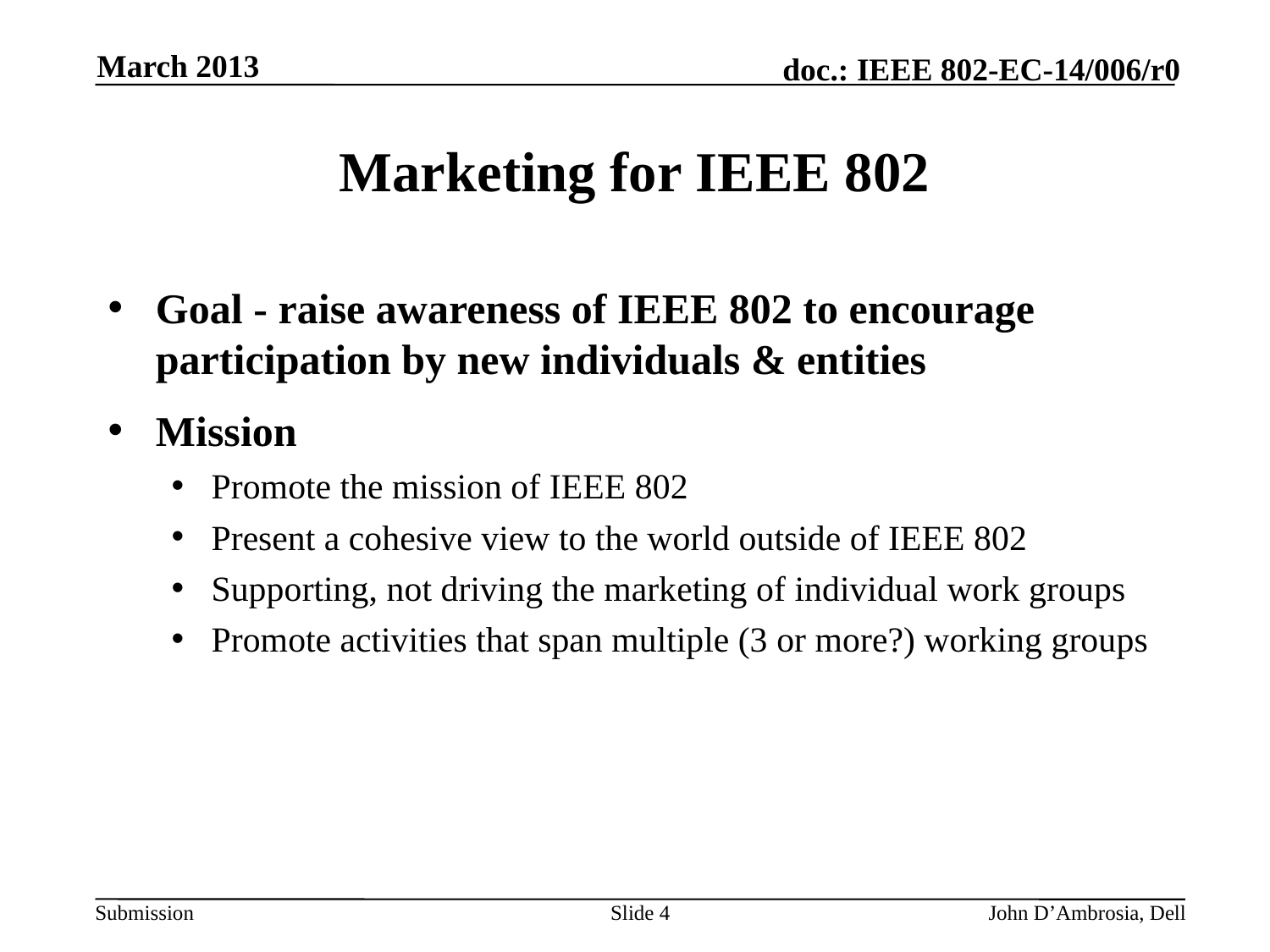

March 2013
# Marketing for IEEE 802
Goal - raise awareness of IEEE 802 to encourage participation by new individuals & entities
Mission
Promote the mission of IEEE 802
Present a cohesive view to the world outside of IEEE 802
Supporting, not driving the marketing of individual work groups
Promote activities that span multiple (3 or more?) working groups

Slide 4
John D’Ambrosia, Dell